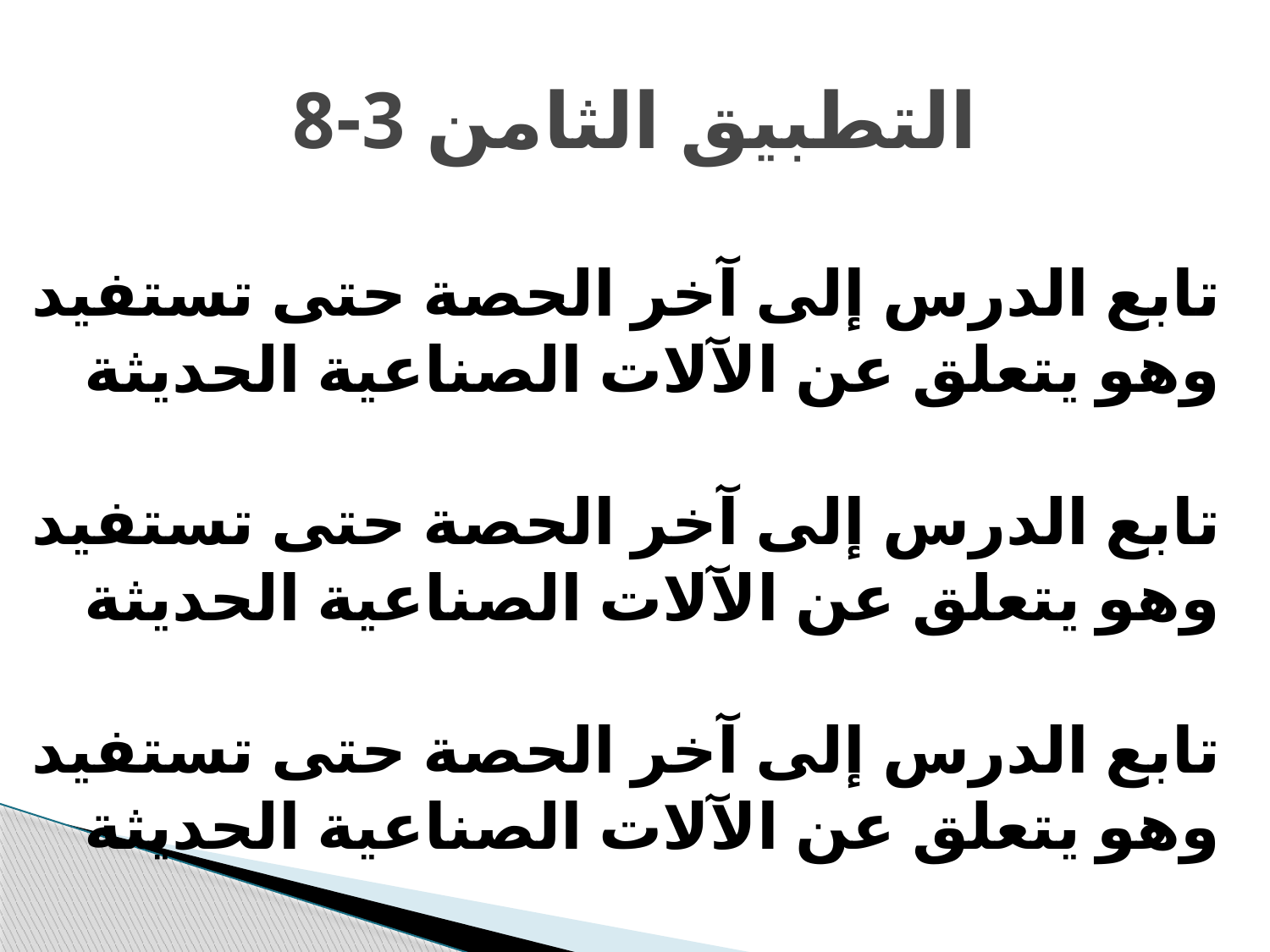

# التطبيق الثامن 3-8
تابع الدرس إلى آخر الحصة حتى تستفيد وهو يتعلق عن الآلات الصناعية الحديثة
تابع الدرس إلى آخر الحصة حتى تستفيد وهو يتعلق عن الآلات الصناعية الحديثة 
تابع الدرس إلى آخر الحصة حتى تستفيد وهو يتعلق عن الآلات الصناعية الحديثة